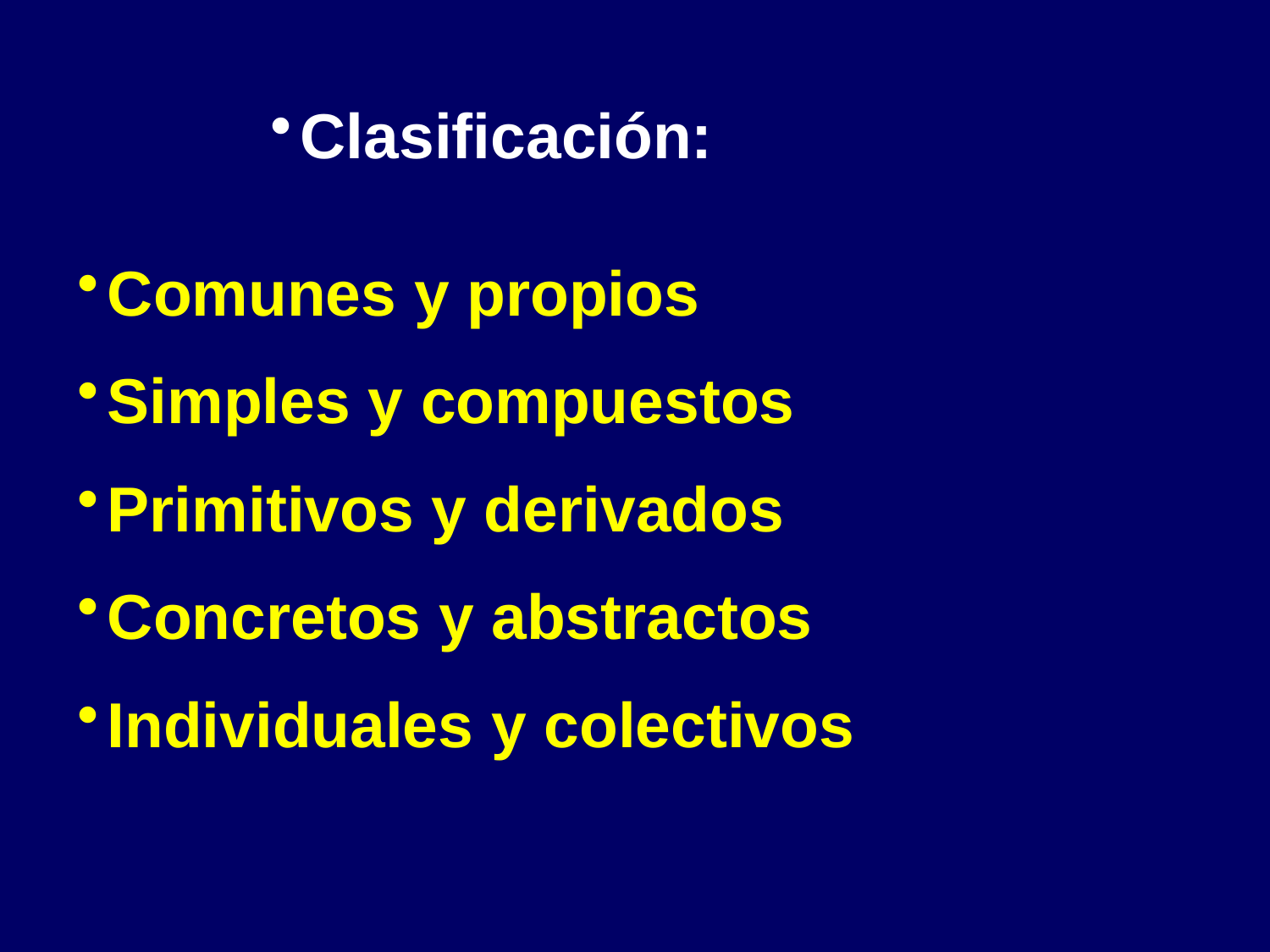

Clasificación:
Comunes y propios
Simples y compuestos
Primitivos y derivados
Concretos y abstractos
Individuales y colectivos